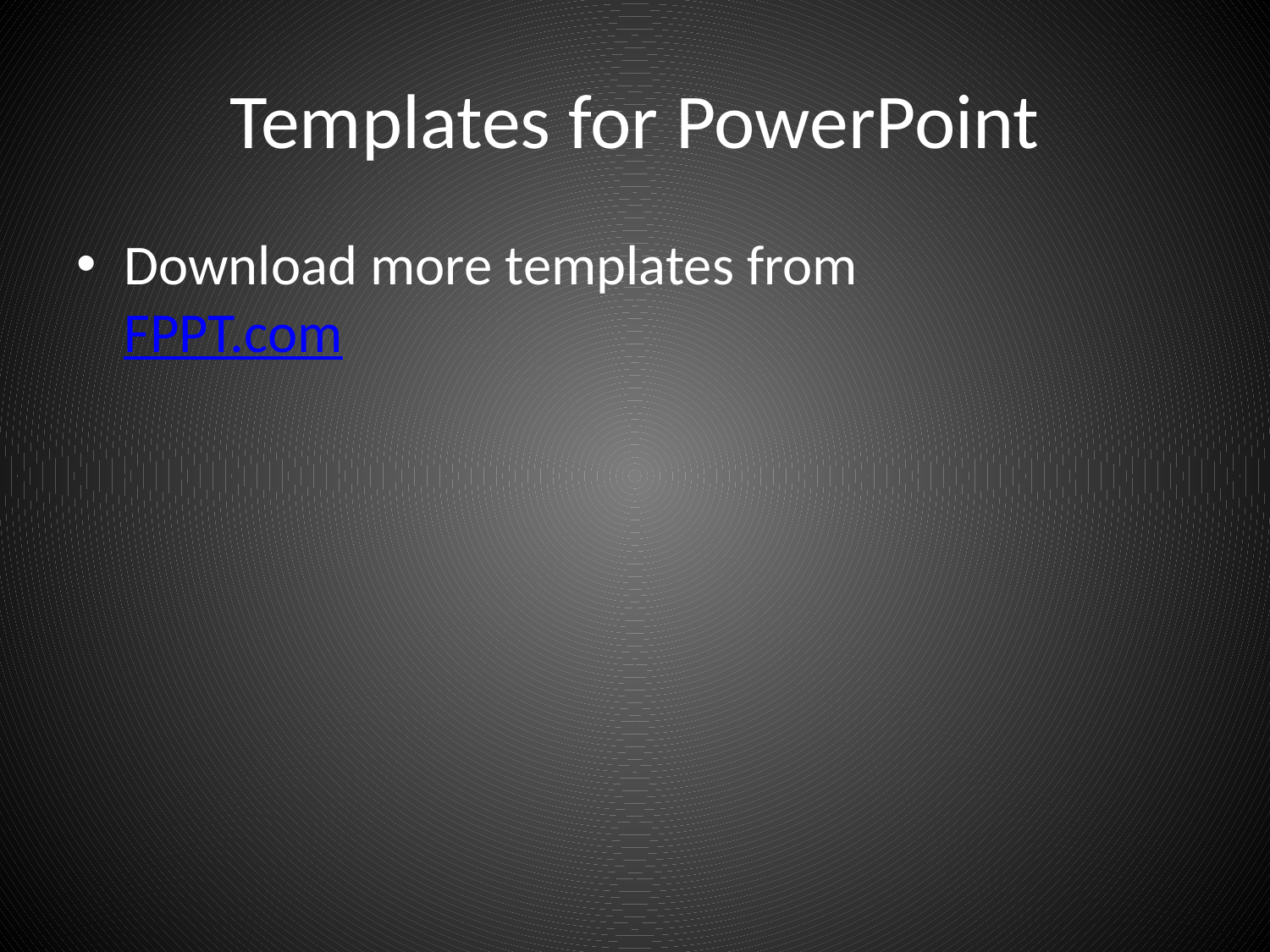

# Templates for PowerPoint
Download more templates from
FPPT.com